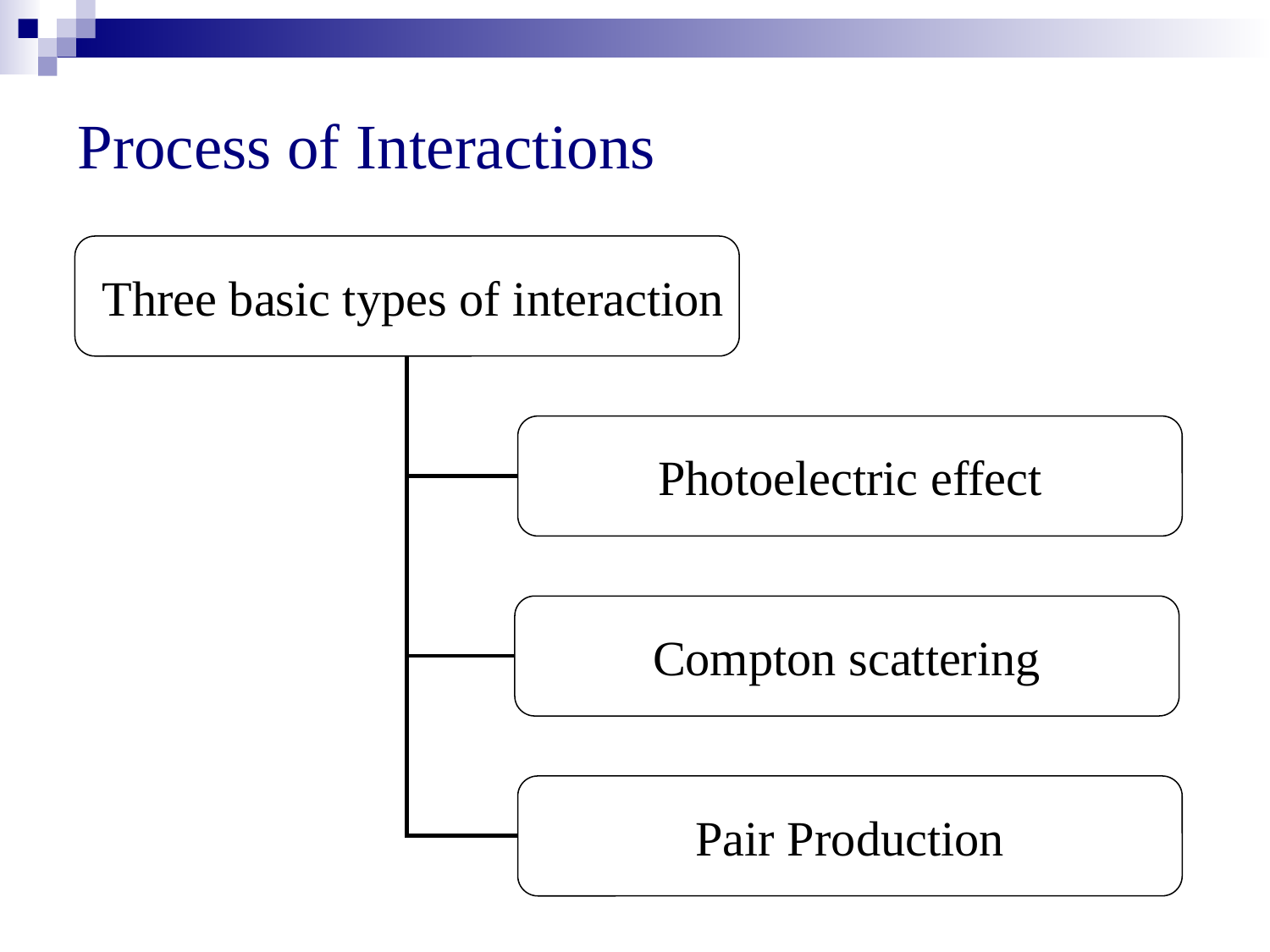

# Process of Interactions

Three basic types of interaction
Photoelectric effect
Compton scattering
Pair Production